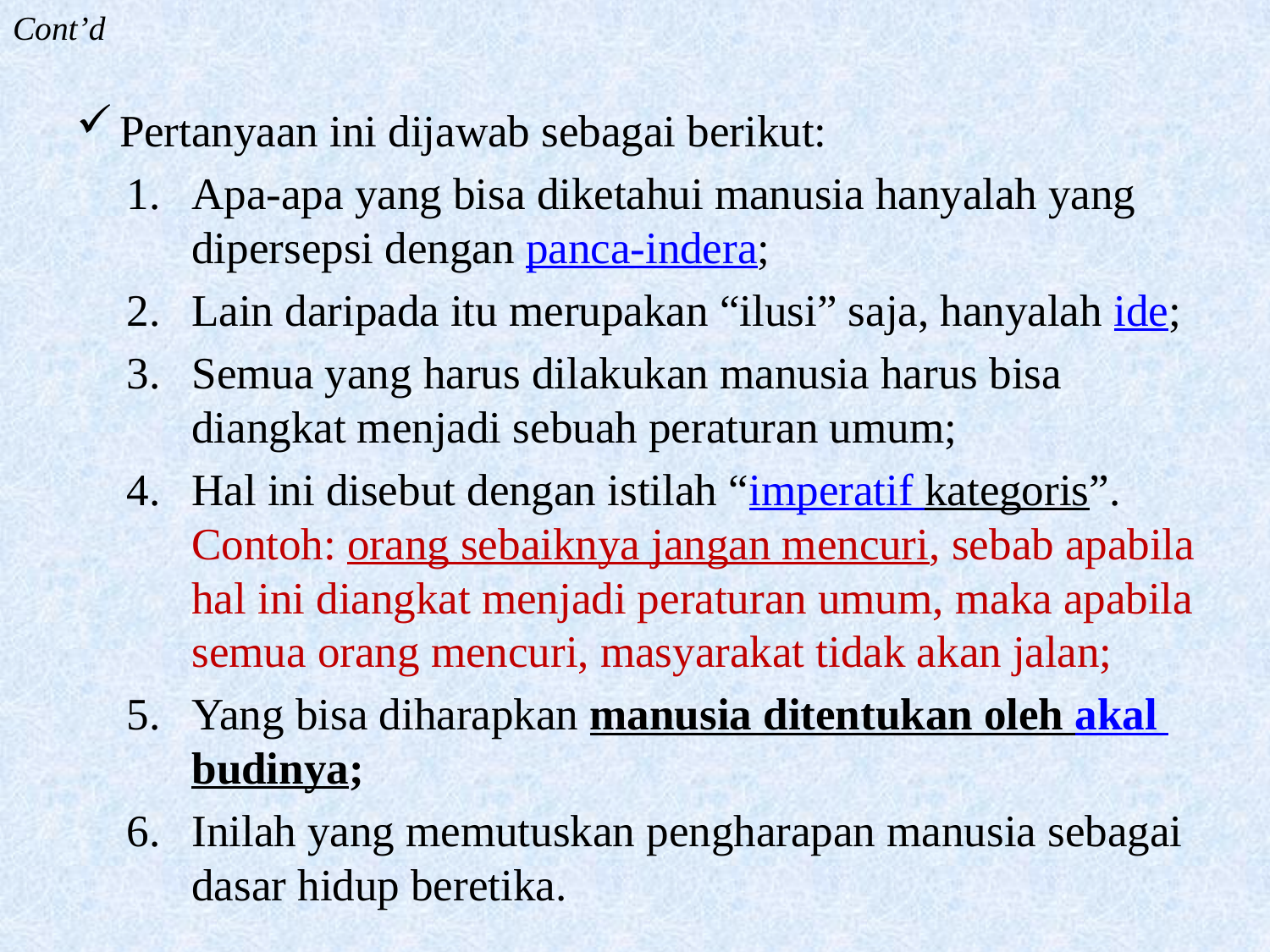

Cont’d
Pertanyaan ini dijawab sebagai berikut:
Apa-apa yang bisa diketahui manusia hanyalah yang dipersepsi dengan panca-indera;
Lain daripada itu merupakan “ilusi” saja, hanyalah ide;
Semua yang harus dilakukan manusia harus bisa diangkat menjadi sebuah peraturan umum;
Hal ini disebut dengan istilah “imperatif kategoris”. Contoh: orang sebaiknya jangan mencuri, sebab apabila hal ini diangkat menjadi peraturan umum, maka apabila semua orang mencuri, masyarakat tidak akan jalan;
Yang bisa diharapkan manusia ditentukan oleh akal budinya;
Inilah yang memutuskan pengharapan manusia sebagai dasar hidup beretika.